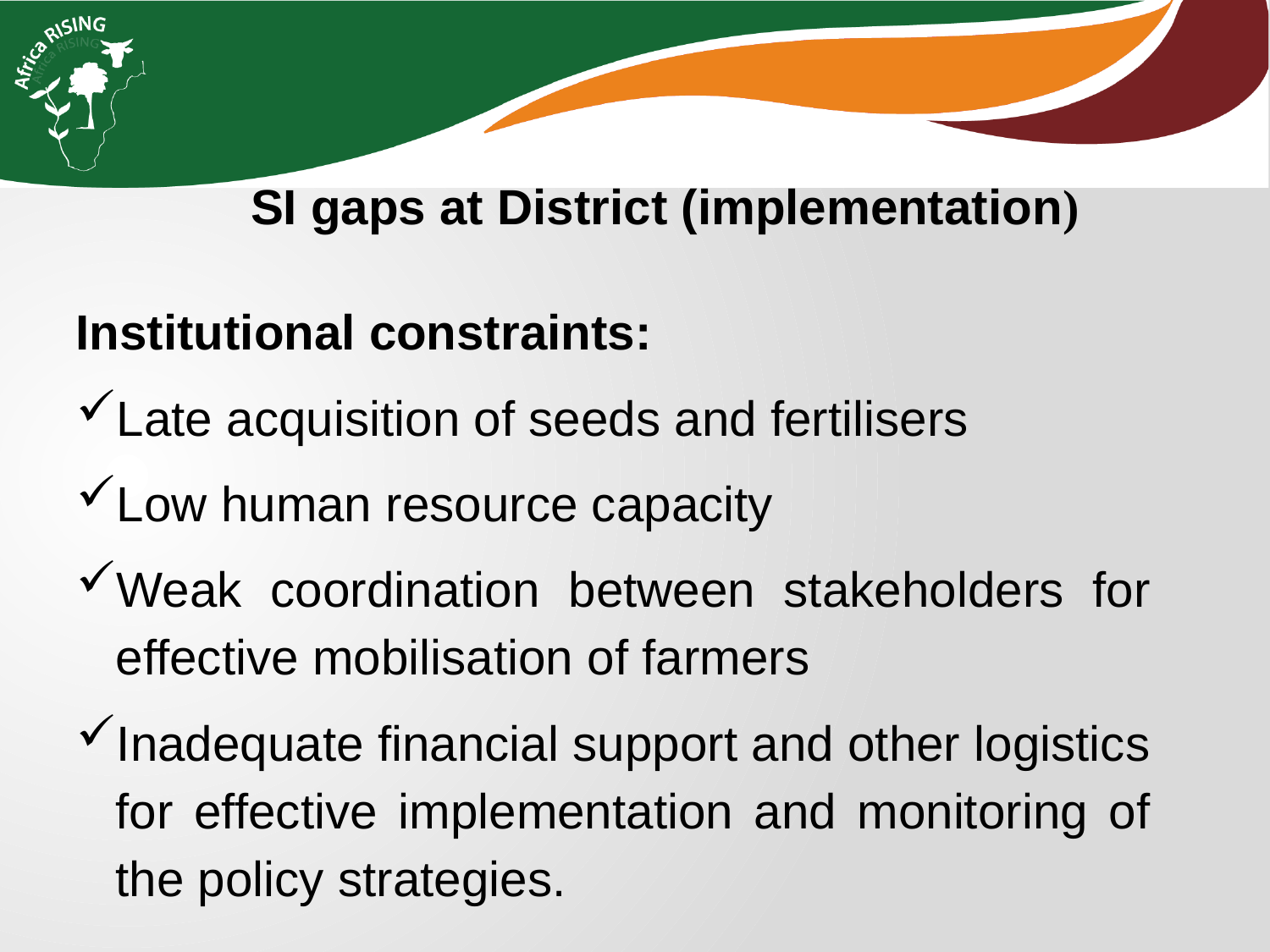

SI gaps at District (implementation)

Institutional constraints:
Late acquisition of seeds and fertilisers
Low human resource capacity
Weak coordination between stakeholders for effective mobilisation of farmers
Inadequate financial support and other logistics for effective implementation and monitoring of the policy strategies.